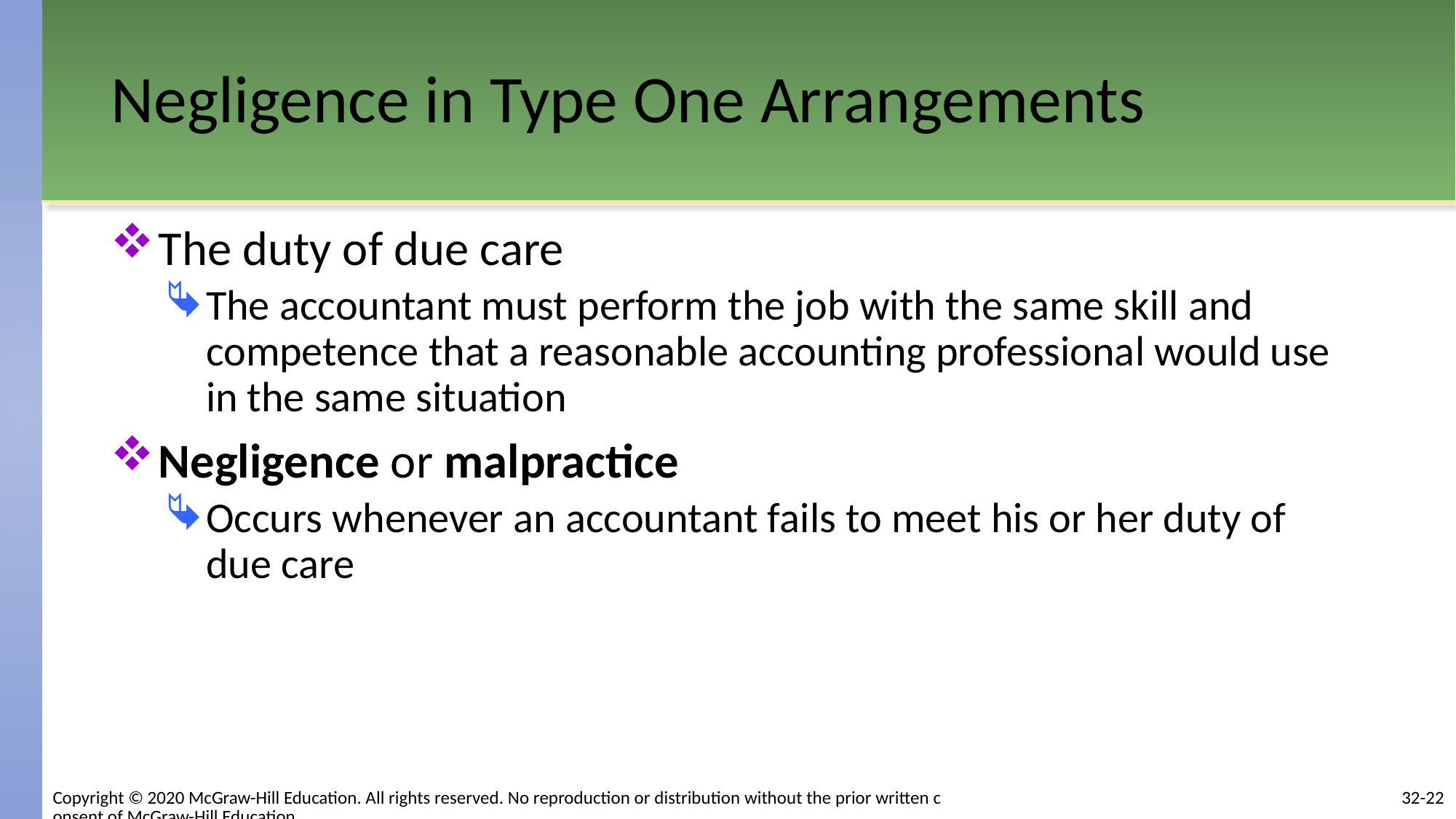

# Negligence in Type One Arrangements
The duty of due care
The accountant must perform the job with the same skill and competence that a reasonable accounting professional would use in the same situation
Negligence or malpractice
Occurs whenever an accountant fails to meet his or her duty of due care

32-22
Copyright © 2020 McGraw-Hill Education. All rights reserved. No reproduction or distribution without the prior written consent of McGraw-Hill Education.